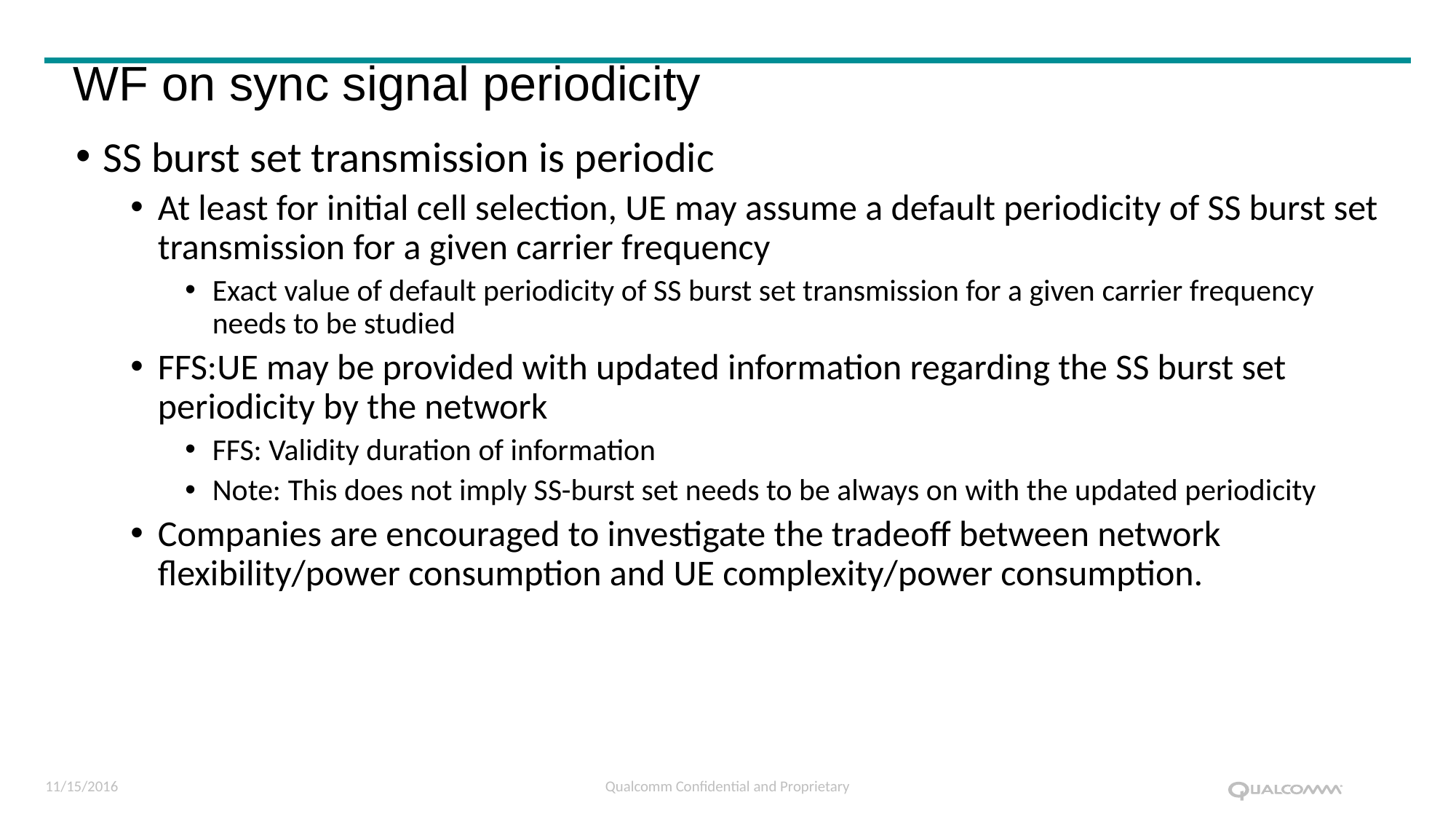

# WF on sync signal periodicity
SS burst set transmission is periodic
At least for initial cell selection, UE may assume a default periodicity of SS burst set transmission for a given carrier frequency
Exact value of default periodicity of SS burst set transmission for a given carrier frequency needs to be studied
FFS:UE may be provided with updated information regarding the SS burst set periodicity by the network
FFS: Validity duration of information
Note: This does not imply SS-burst set needs to be always on with the updated periodicity
Companies are encouraged to investigate the tradeoff between network flexibility/power consumption and UE complexity/power consumption.